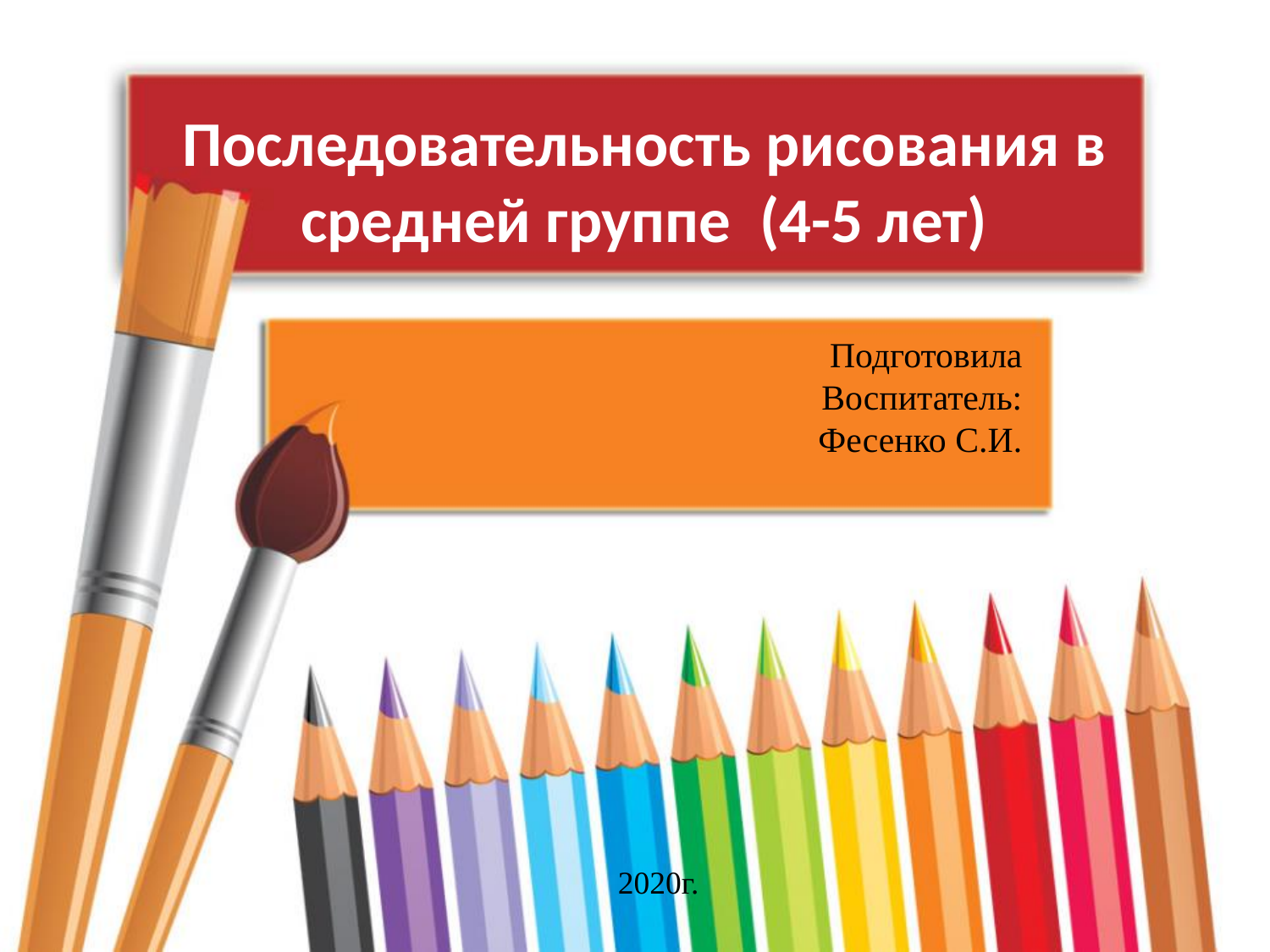

Последовательность рисования в средней группе  (4-5 лет)
Подготовила
Воспитатель:
 Фесенко С.И.

2020г.